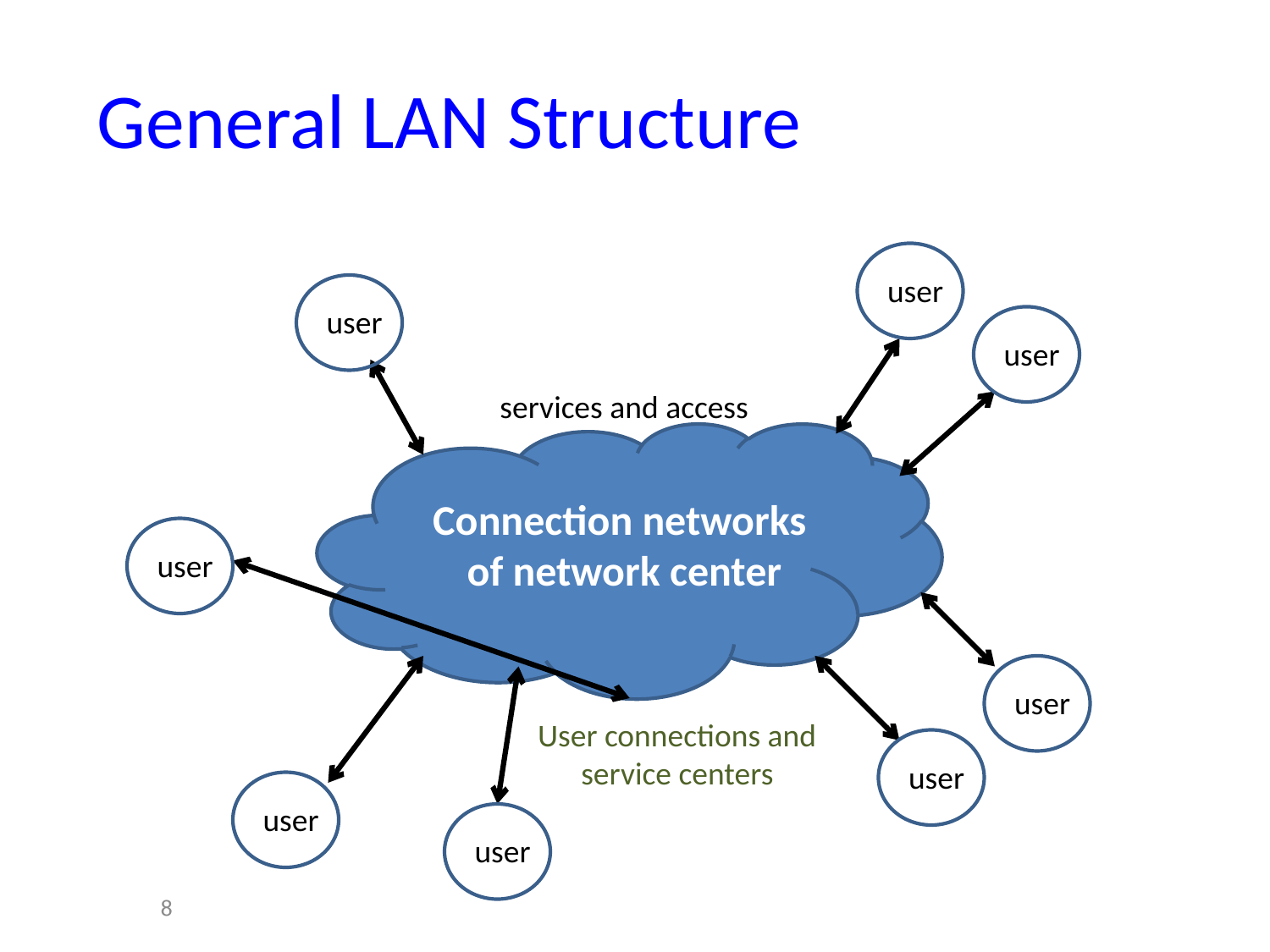

# General LAN Structure

user

user

user
services and access

Connection networks
of network center

user

user
User connections and service centers

user

user

user
8